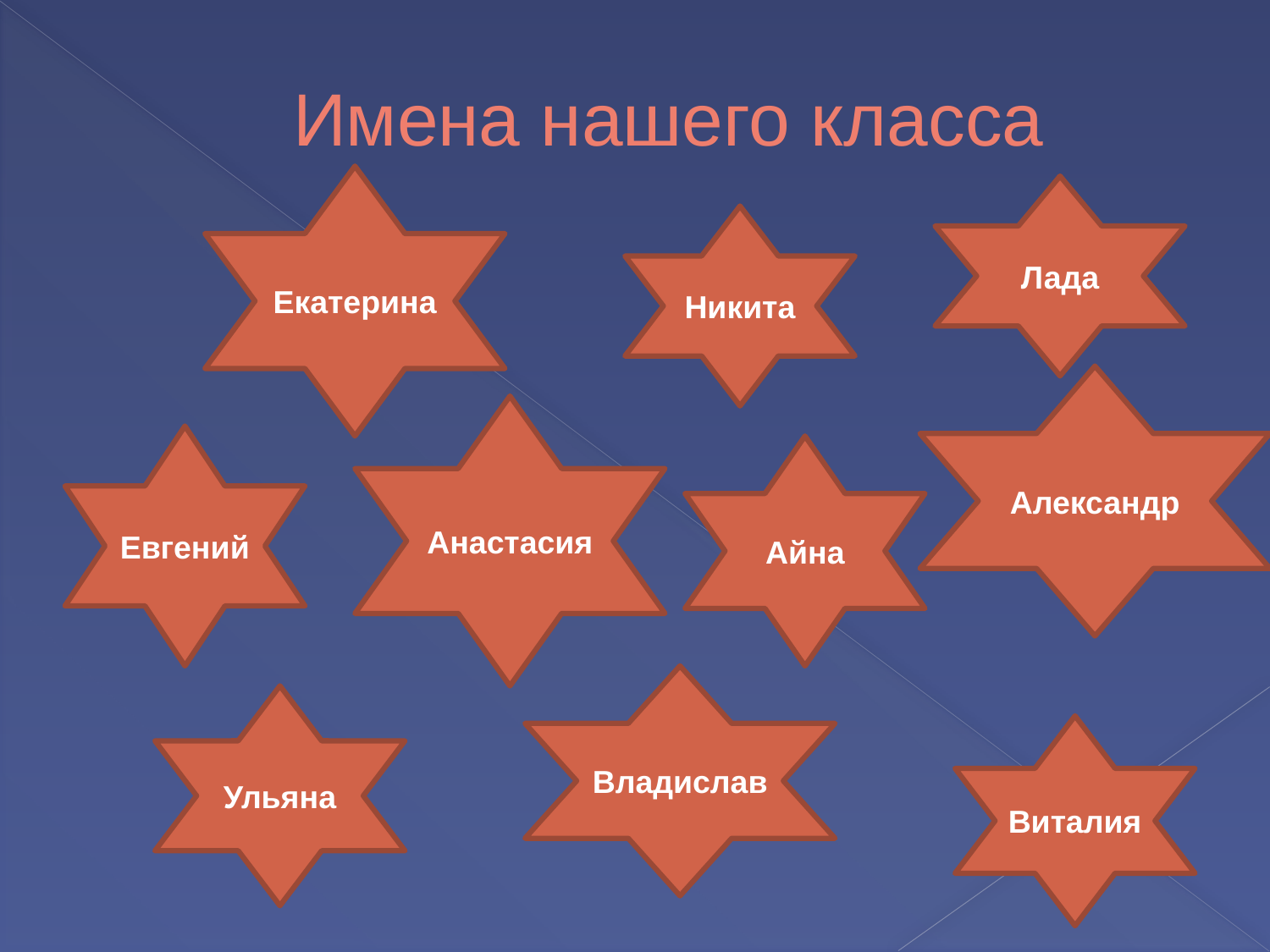

# Имена нашего класса
Екатерина
Лада
Никита
Александр
Анастасия
Евгений
Айна
Владислав
Ульяна
Виталия